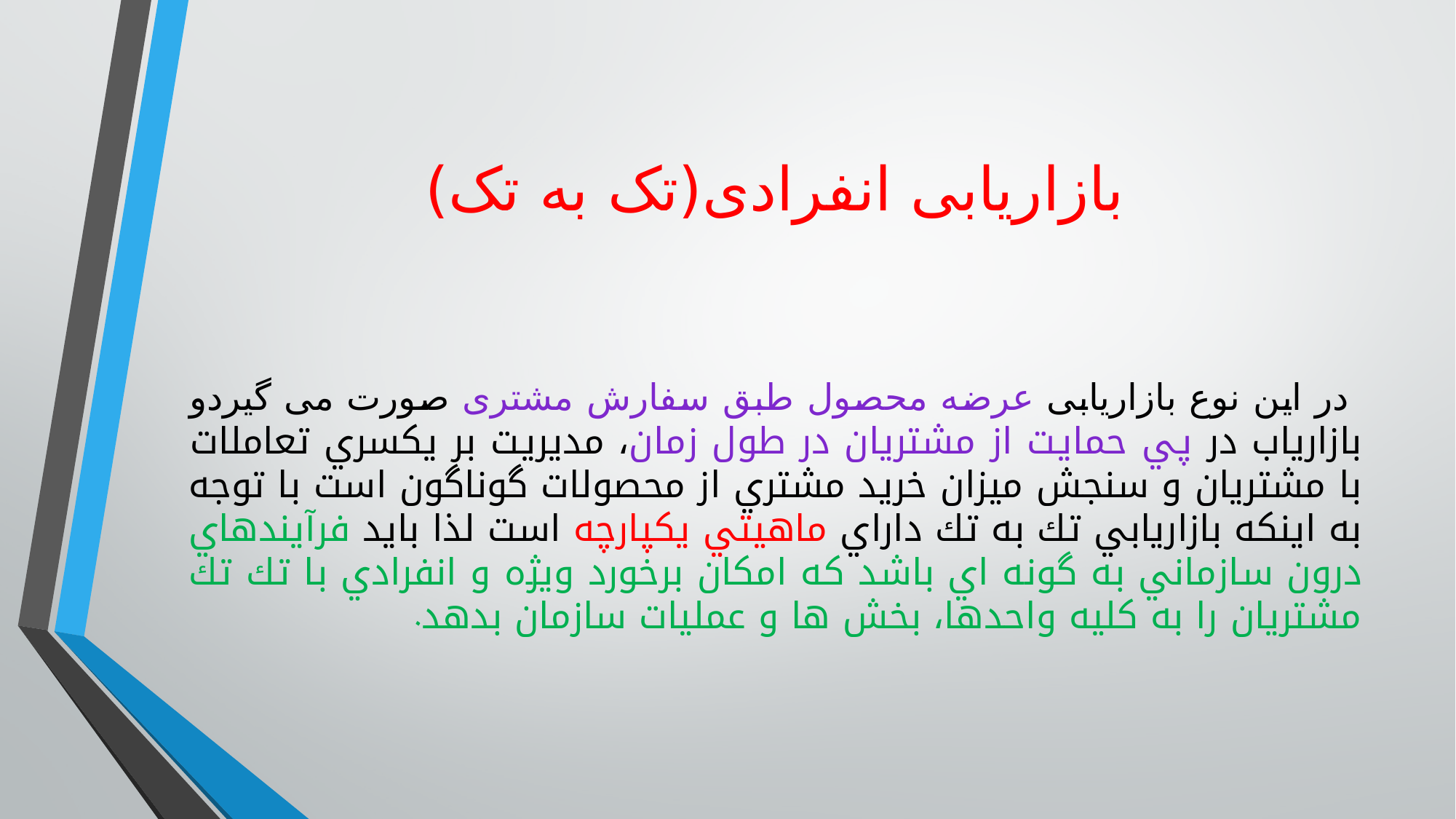

# بازاریابی انفرادی(تک به تک)
 در این نوع بازاریابی عرضه محصول طبق سفارش مشتری صورت می گیردو بازارياب در پي حمايت از مشتريان در طول زمان، مديريت بر يكسري تعاملات با مشتريان و سنجش ميزان خريد مشتري از محصولات گوناگون است با توجه به اينكه بازاريابي تك به تك داراي ماهيتي يكپارچه است لذا بايد فرآيندهاي درون سازماني به گونه اي باشد كه امكان برخورد ويژه و انفرادي با تك تك مشتريان را به كليه واحدها، بخش ها و عمليات سازمان بدهد.